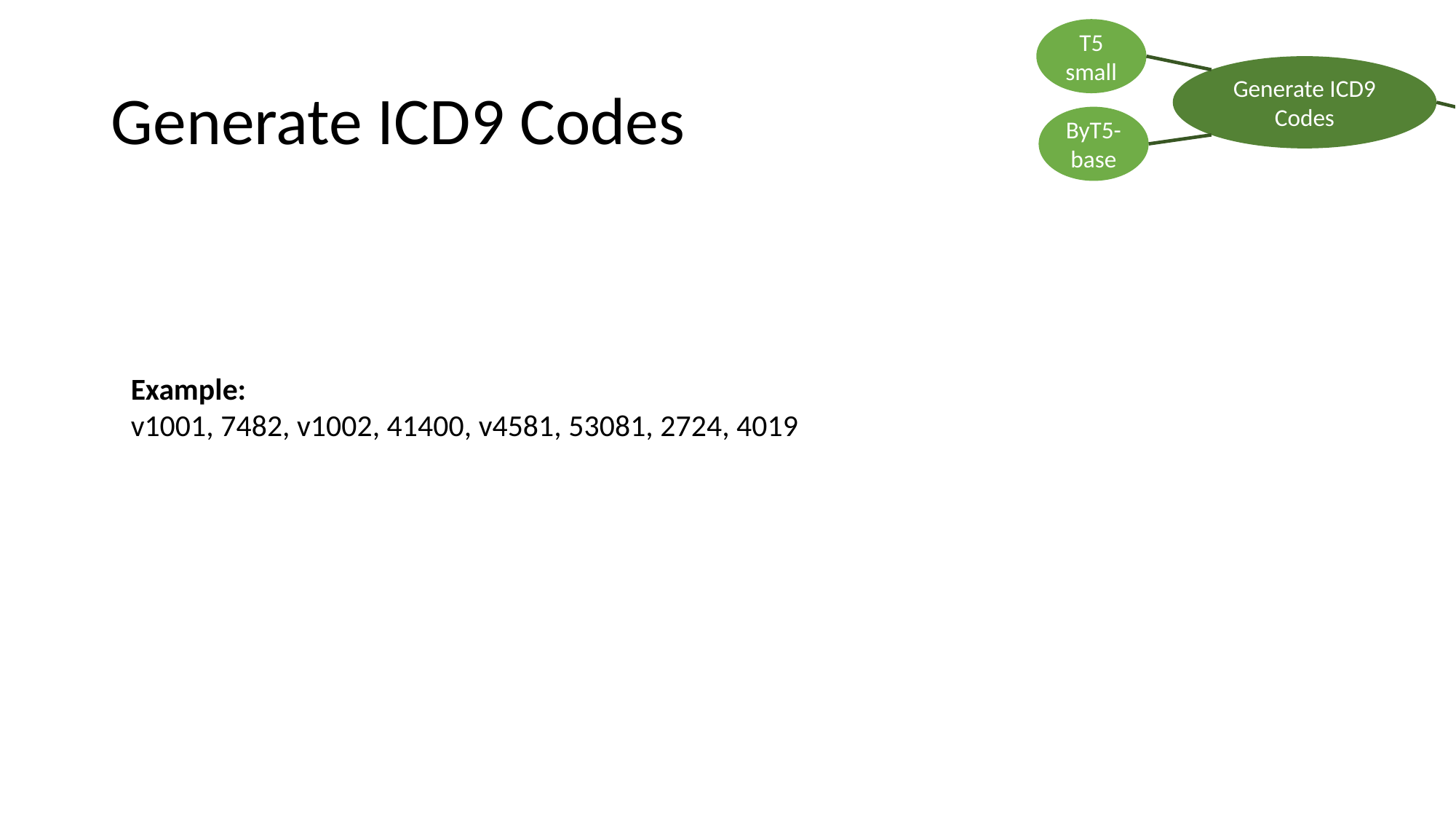

T5 small
# Generate ICD9 Codes
Generate ICD9 Codes
ByT5-base
Diagnoses Generation
Example:
v1001, 7482, v1002, 41400, v4581, 53081, 2724, 4019
Generate Shortened Diagnoses
Medalpaca
T5 small
BioGPT
AKI Stage Classification
T5 small
Generate Short Titles
T5 large